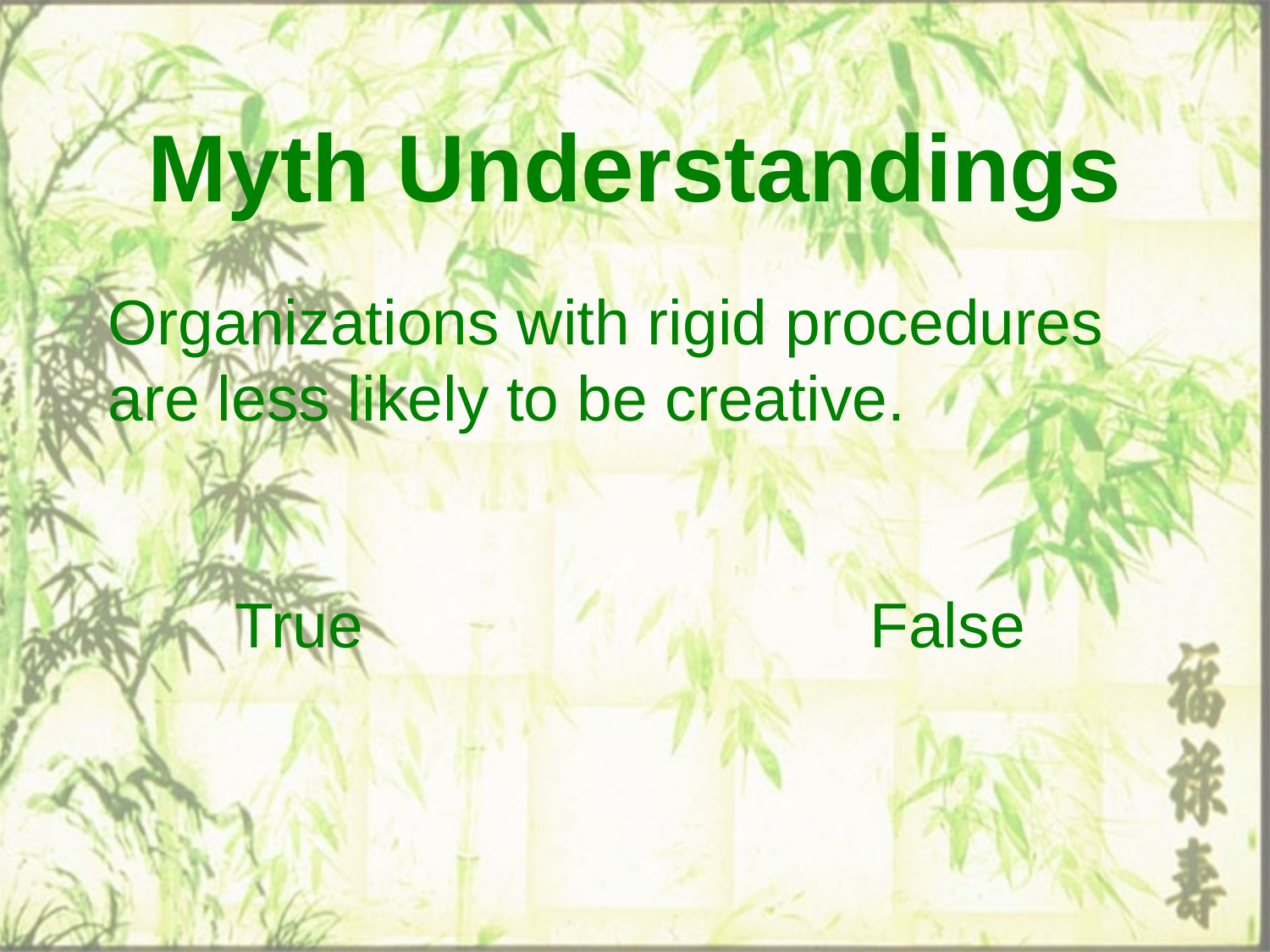

# Myth Understandings
Organizations with rigid procedures are less likely to be creative.

True				False